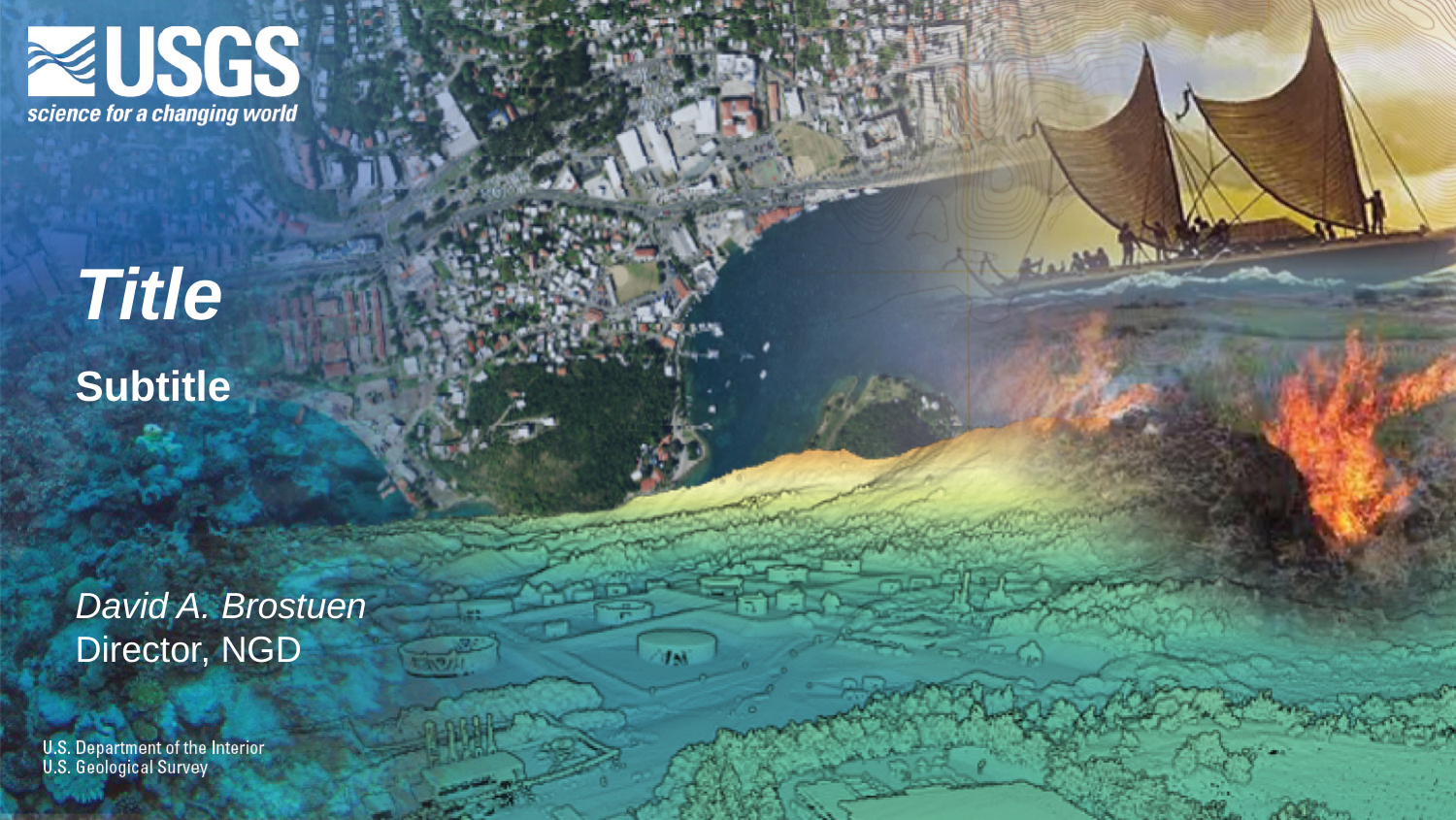

Title

Subtitle
David A. Brostuen
Director, NGD